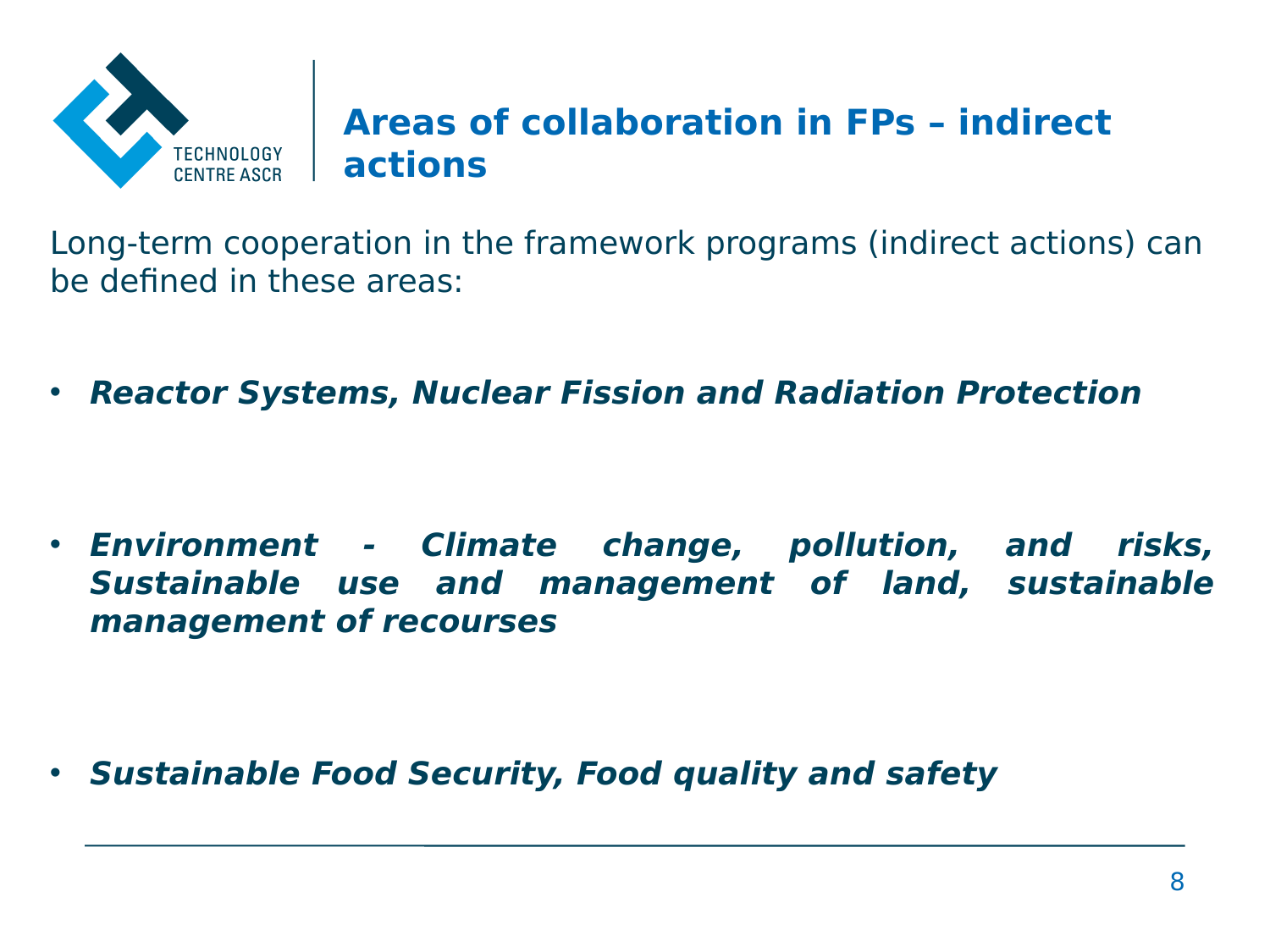

# Areas of collaboration in FPs – indirect actions
Long-term cooperation in the framework programs (indirect actions) can be defined in these areas:
Reactor Systems, Nuclear Fission and Radiation Protection

Environment - Climate change, pollution, and risks, Sustainable use and management of land, sustainable management of recourses

Sustainable Food Security, Food quality and safety

8